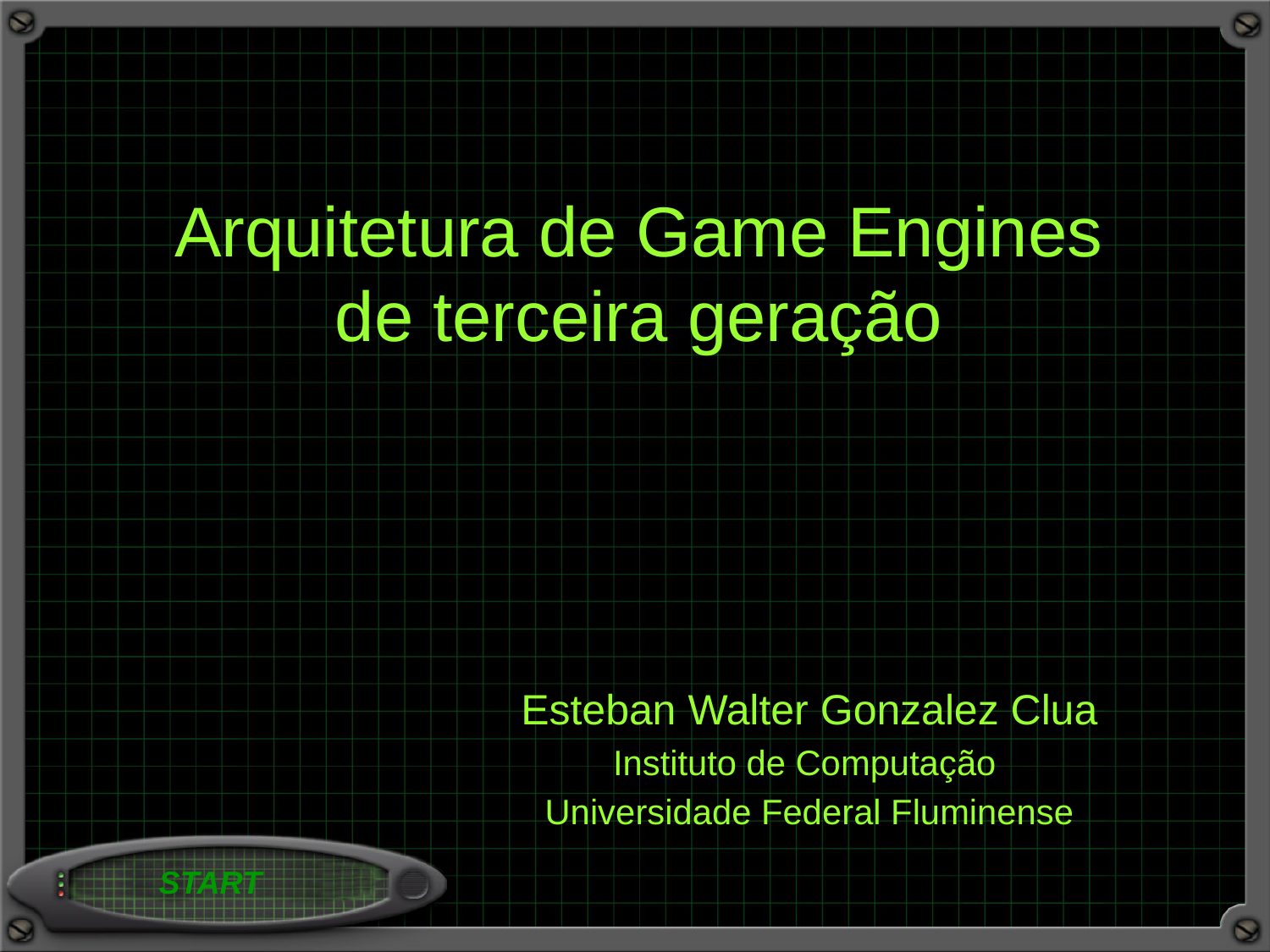

# Arquitetura de Game Engines de terceira geração
Esteban Walter Gonzalez Clua
Instituto de Computação
Universidade Federal Fluminense
START